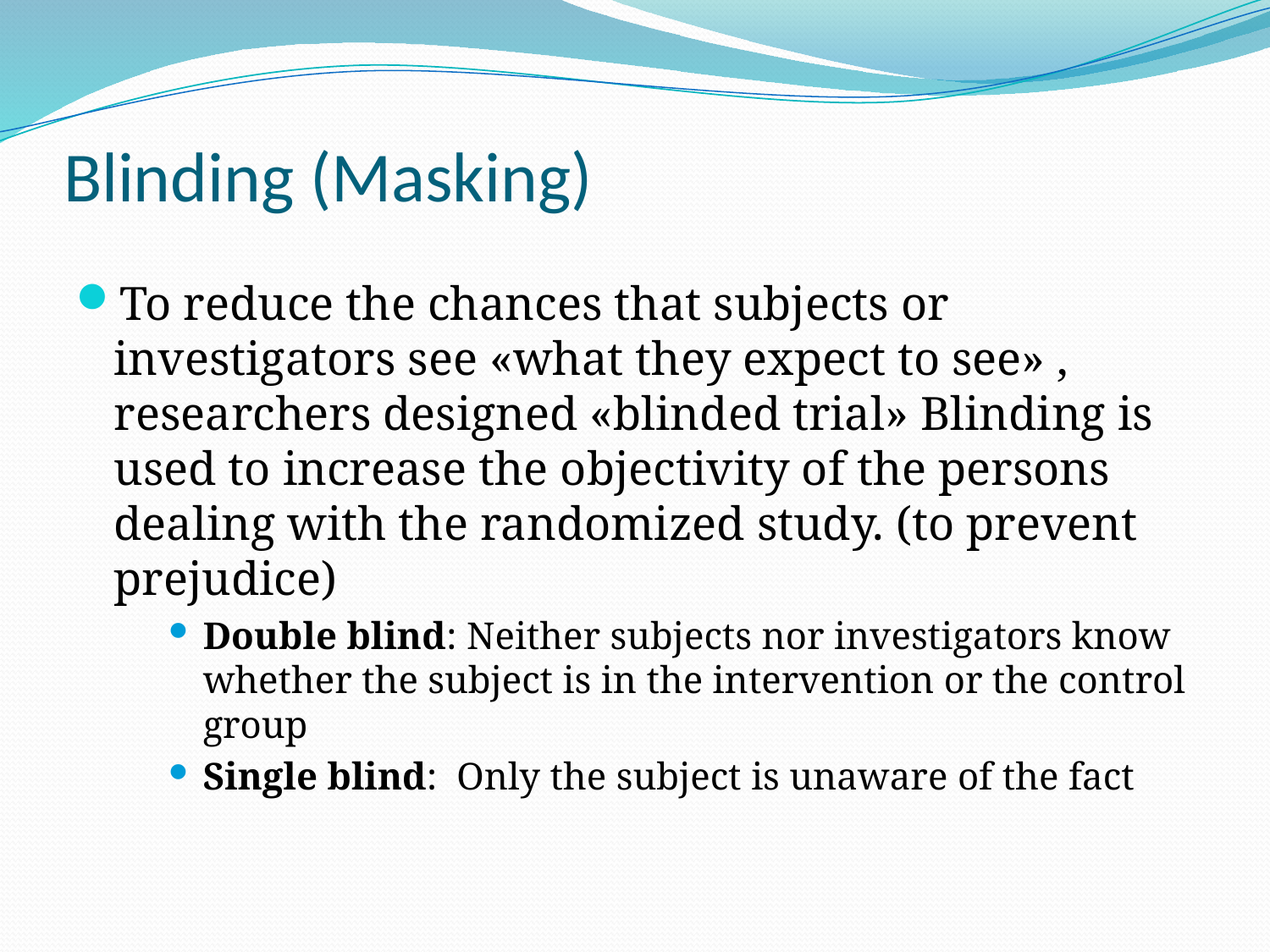

# Blinding (Masking)
To reduce the chances that subjects or investigators see «what they expect to see» , researchers designed «blinded trial» Blinding is used to increase the objectivity of the persons dealing with the randomized study. (to prevent prejudice)
Double blind: Neither subjects nor investigators know whether the subject is in the intervention or the control group
Single blind:  Only the subject is unaware of the fact